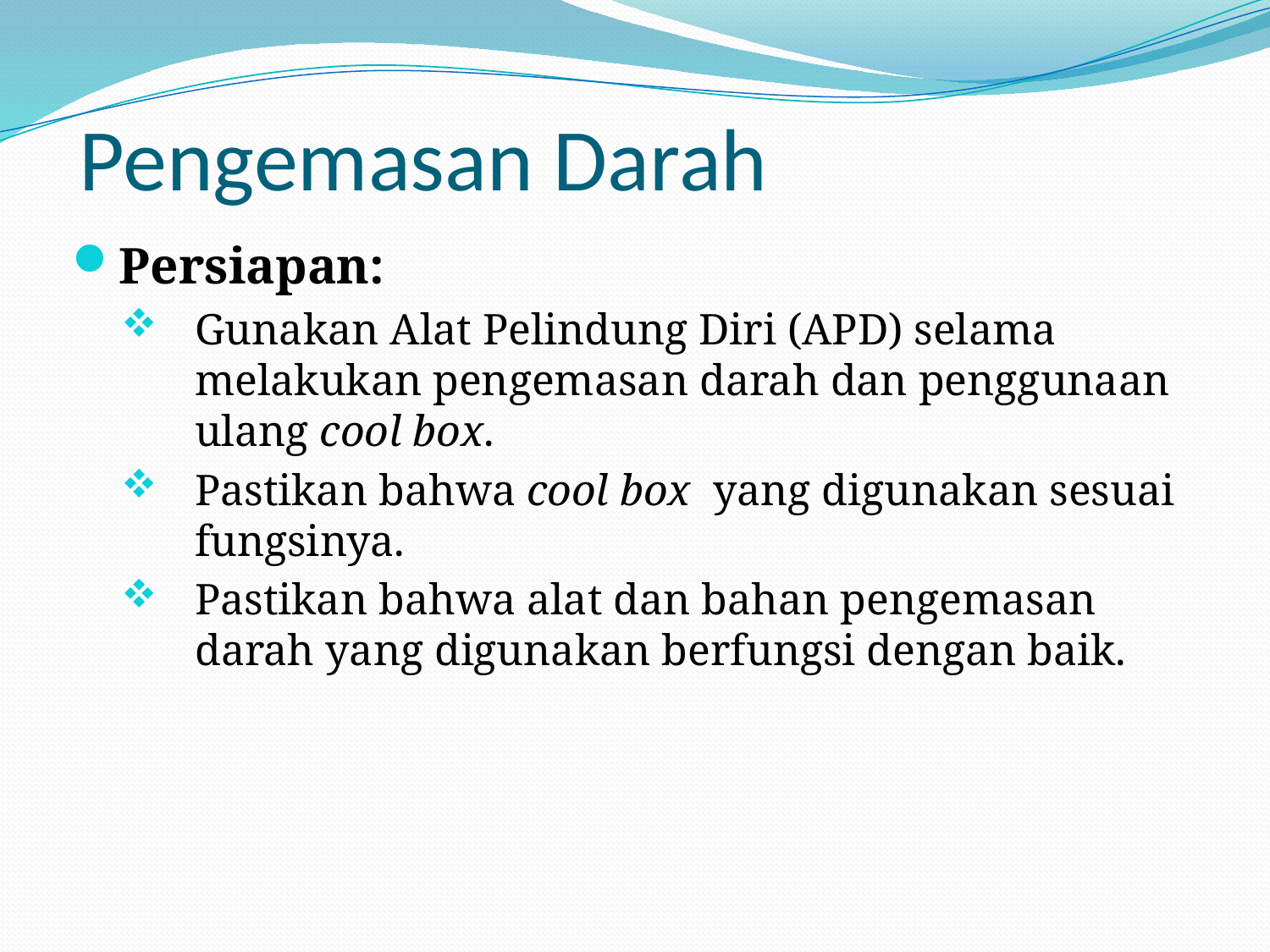

# Pengemasan Darah
Persiapan:
Gunakan Alat Pelindung Diri (APD) selama melakukan pengemasan darah dan penggunaan ulang cool box.
Pastikan bahwa cool box  yang digunakan sesuai fungsinya.
Pastikan bahwa alat dan bahan pengemasan darah yang digunakan berfungsi dengan baik.